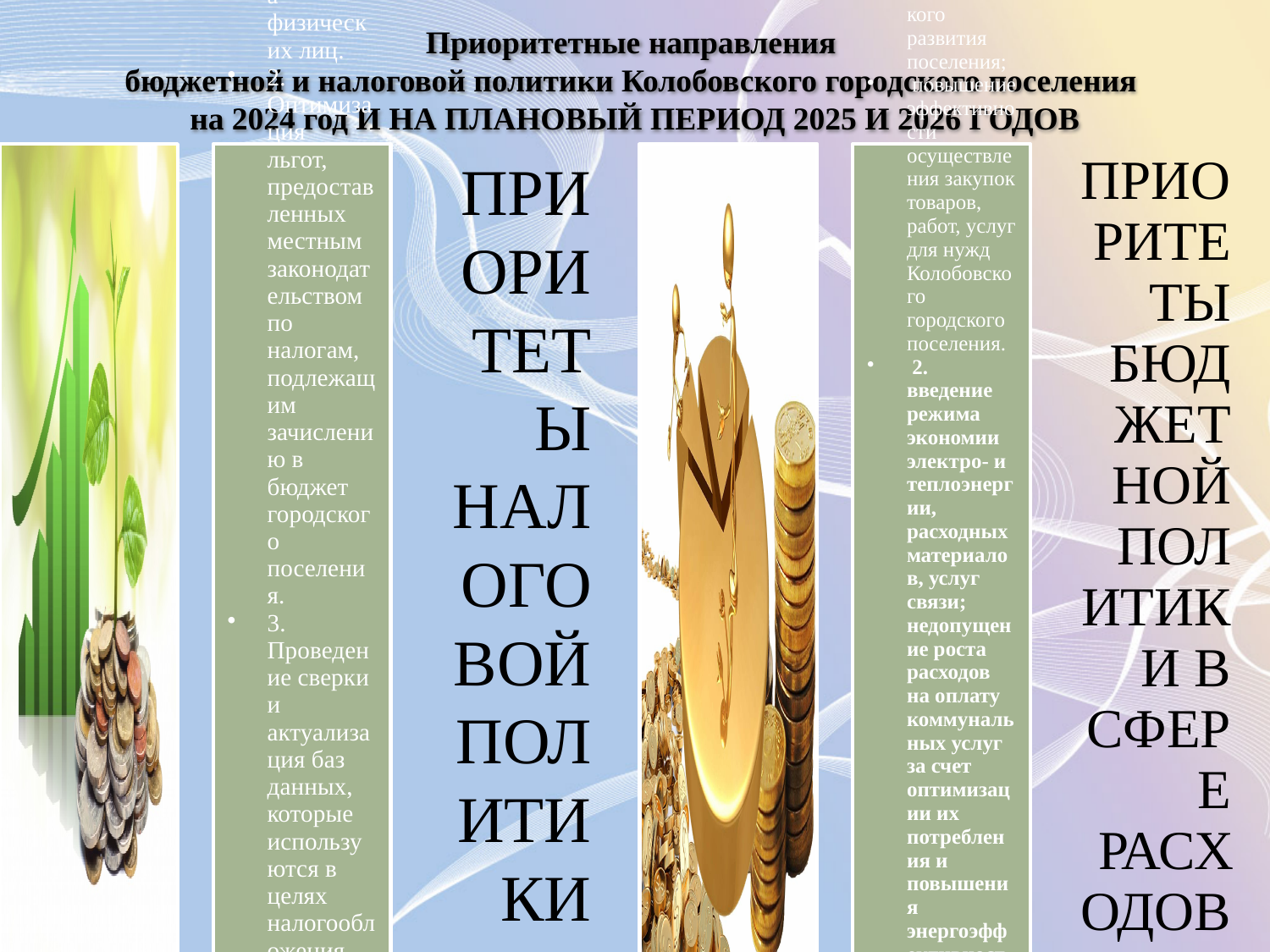

# Приоритетные направления бюджетной и налоговой политики Колобовского городского поселения на 2024 год И НА ПЛАНОВЫЙ ПЕРИОД 2025 И 2026 ГОДОВ
ПРИОРИТЕТЫ НАЛОГОВОЙ ПОЛИТИКИ
ПРИОРИТЕТЫ БЮДЖЕТНОЙ ПОЛИТИКИ В СФЕРЕ РАСХОДОВ